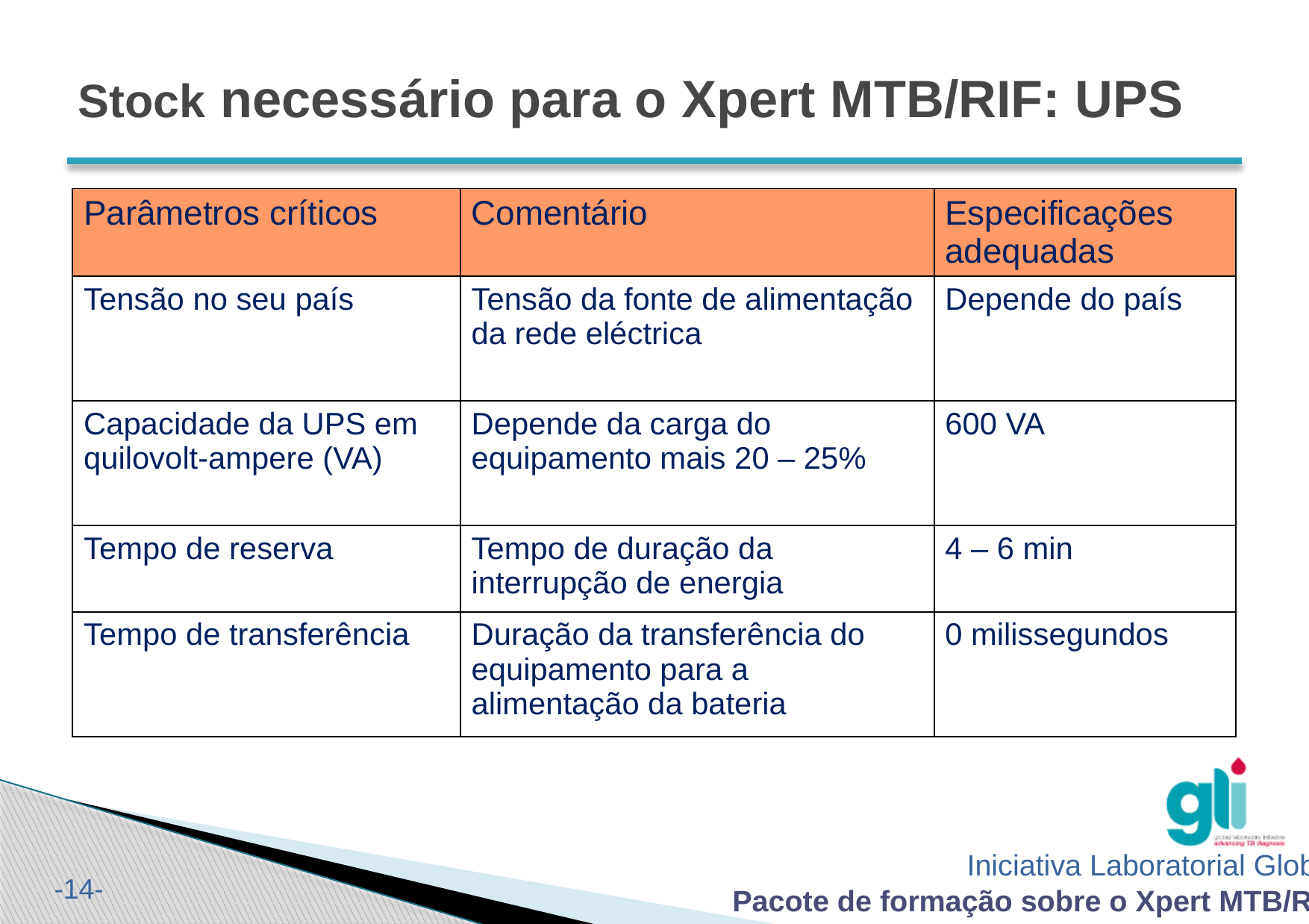

# Stock necessário para o Xpert MTB/RIF: UPS
| Parâmetros críticos | Comentário | Especificações adequadas |
| --- | --- | --- |
| Tensão no seu país | Tensão da fonte de alimentação da rede eléctrica | Depende do país |
| Capacidade da UPS em quilovolt-ampere (VA) | Depende da carga do equipamento mais 20 – 25% | 600 VA |
| Tempo de reserva | Tempo de duração da interrupção de energia | 4 – 6 min |
| Tempo de transferência | Duração da transferência do equipamento para a alimentação da bateria | 0 milissegundos |